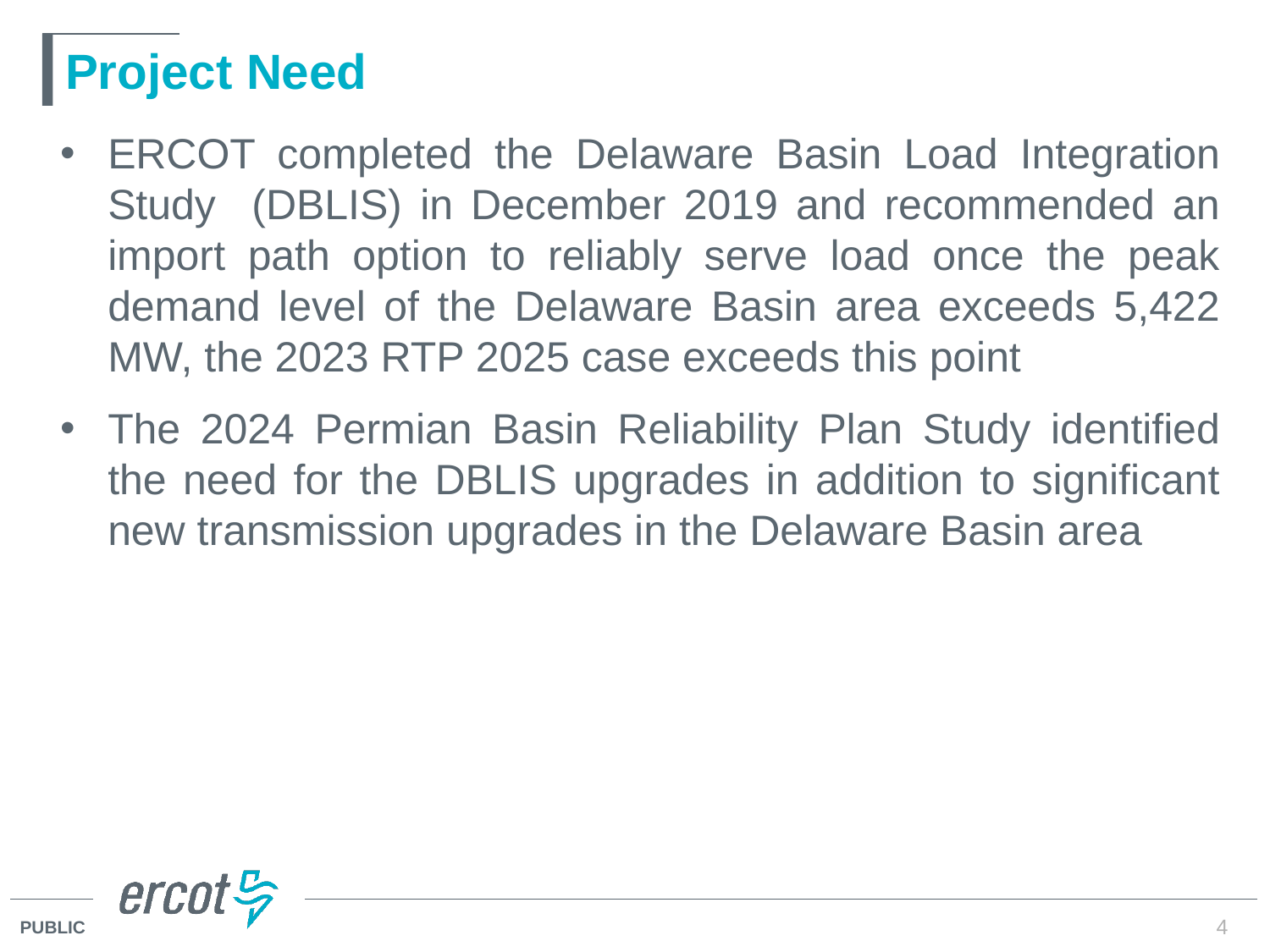

# Project Need
ERCOT completed the Delaware Basin Load Integration Study  (DBLIS) in December 2019 and recommended an import path option to reliably serve load once the peak demand level of the Delaware Basin area exceeds 5,422 MW, the 2023 RTP 2025 case exceeds this point
The 2024 Permian Basin Reliability Plan Study identified the need for the DBLIS upgrades in addition to significant new transmission upgrades in the Delaware Basin area
4